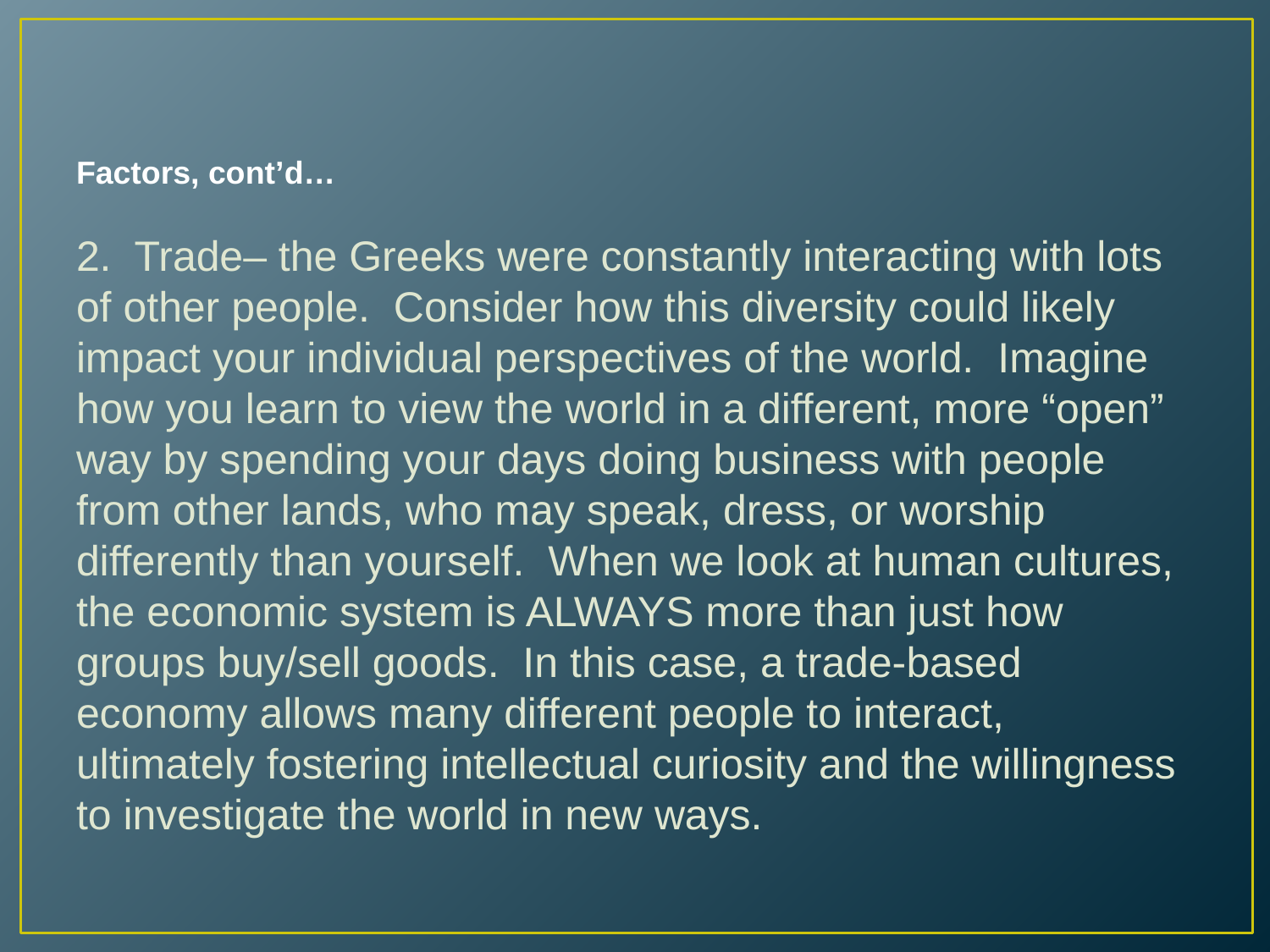

# Factors, cont’d…
2.  Trade– the Greeks were constantly interacting with lots of other people.  Consider how this diversity could likely impact your individual perspectives of the world.  Imagine how you learn to view the world in a different, more “open” way by spending your days doing business with people from other lands, who may speak, dress, or worship differently than yourself.  When we look at human cultures, the economic system is ALWAYS more than just how groups buy/sell goods.  In this case, a trade-based economy allows many different people to interact, ultimately fostering intellectual curiosity and the willingness to investigate the world in new ways.